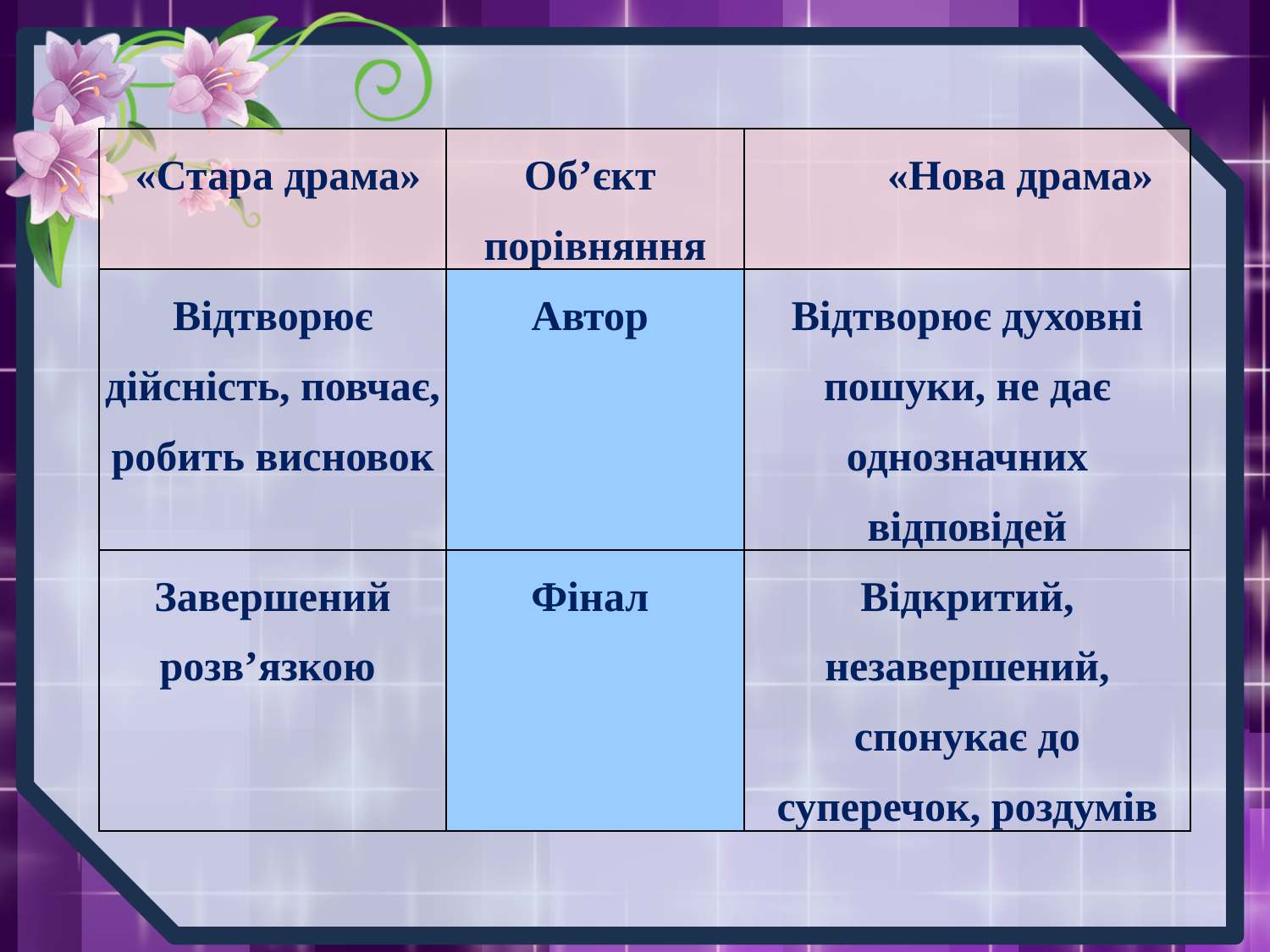

| «Стара драма» | Об’єкт порівняння | «Нова драма» |
| --- | --- | --- |
| Відтворює дійсність, повчає, робить висновок | Автор | Відтворює духовні пошуки, не дає однозначних відповідей |
| Завершений розв’язкою | Фінал | Відкритий, незавершений, спонукає до суперечок, роздумів |